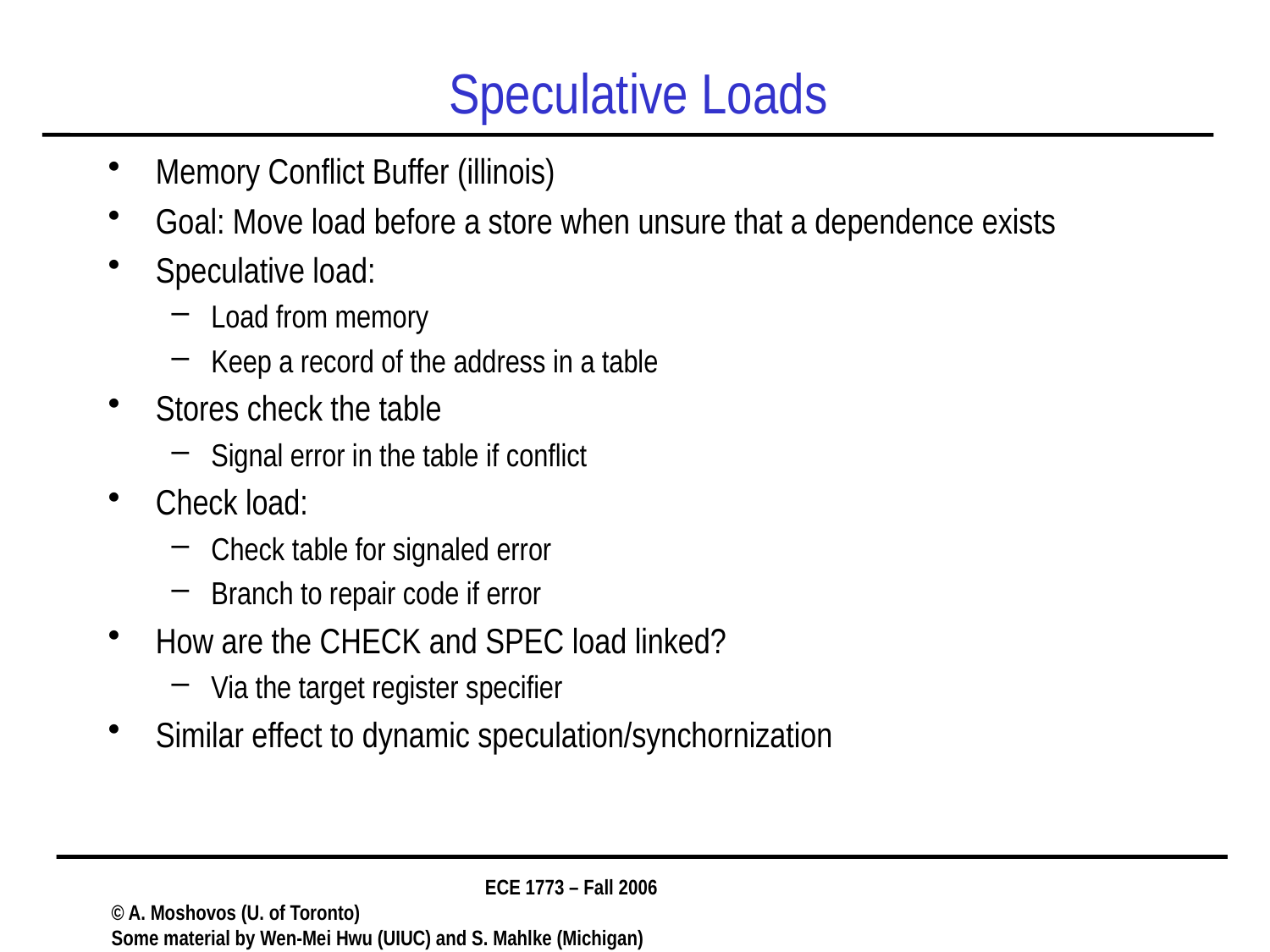

# Speculative Loads
Memory Conflict Buffer (illinois)
Goal: Move load before a store when unsure that a dependence exists
Speculative load:
Load from memory
Keep a record of the address in a table
Stores check the table
Signal error in the table if conflict
Check load:
Check table for signaled error
Branch to repair code if error
How are the CHECK and SPEC load linked?
Via the target register specifier
Similar effect to dynamic speculation/synchornization

ECE 1773 – Fall 2006
© A. Moshovos (U. of Toronto)
Some material by Wen-Mei Hwu (UIUC) and S. Mahlke (Michigan)